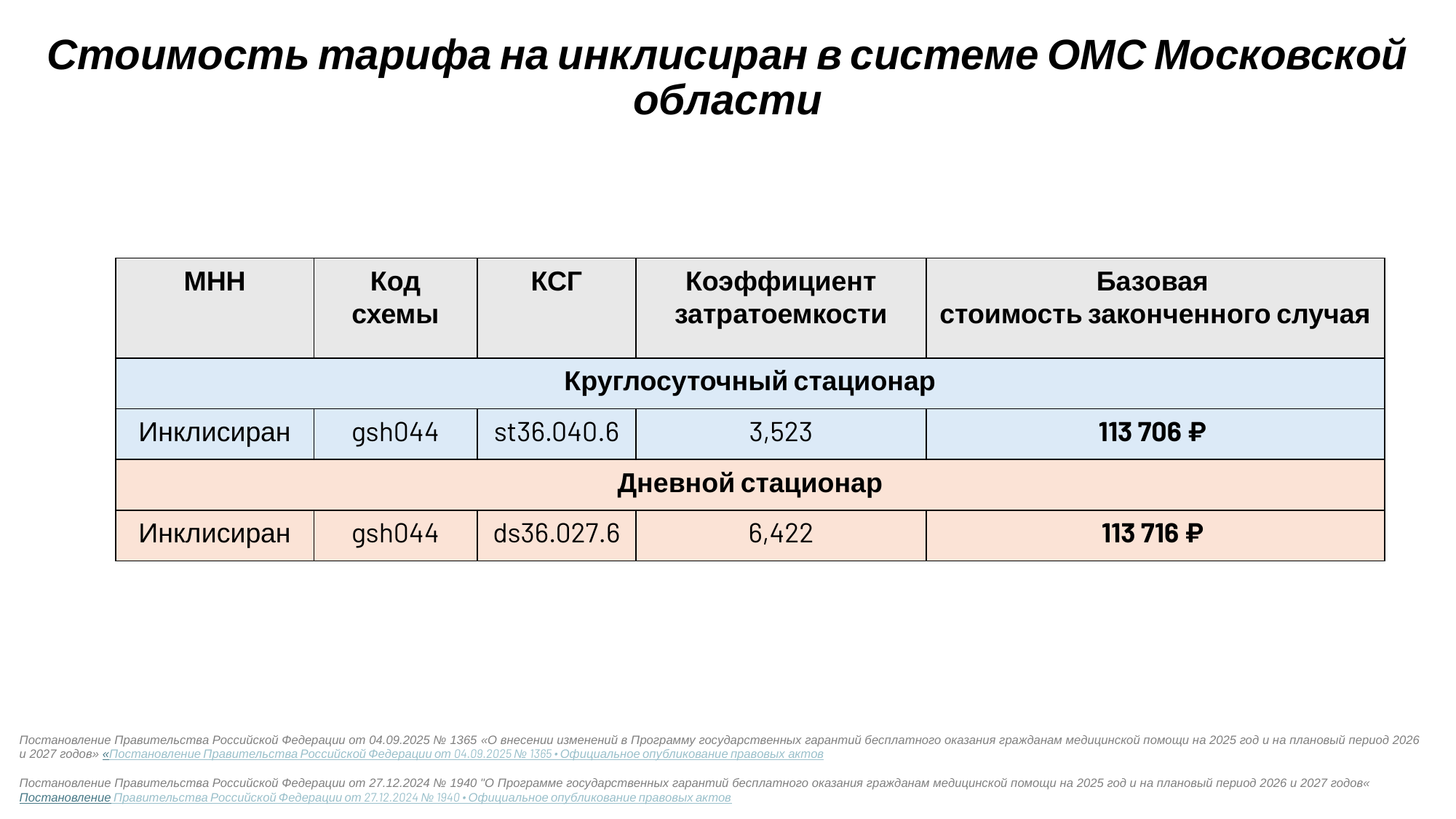

# Стоимость тарифа на инклисиран в системе ОМС Московской области
| МНН | Код схемы | КСГ | Коэффициент затратоемкости | Базовая стоимость законченного случая |
| --- | --- | --- | --- | --- |
| Круглосуточный стационар |  |  |  |  |
| Инклисиран | gsh044 | st36.040.6 | 3,523 | 113 706 ₽ |
| Дневной стационар |  |  |  |  |
| Инклисиран | gsh044 | ds36.027.6 | 6,422 | 113 716 ₽ |
Постановление Правительства Российской Федерации от 04.09.2025 № 1365 «О внесении изменений в Программу государственных гарантий бесплатного оказания гражданам медицинской помощи на 2025 год и на плановый период 2026 и 2027 годов» «Постановление Правительства Российской Федерации от 04.09.2025 № 1365 ∙ Официальное опубликование правовых актов

Постановление Правительства Российской Федерации от 27.12.2024 № 1940 "О Программе государственных гарантий бесплатного оказания гражданам медицинской помощи на 2025 год и на плановый период 2026 и 2027 годов«Постановление Правительства Российской Федерации от 27.12.2024 № 1940 ∙ Официальное опубликование правовых актов